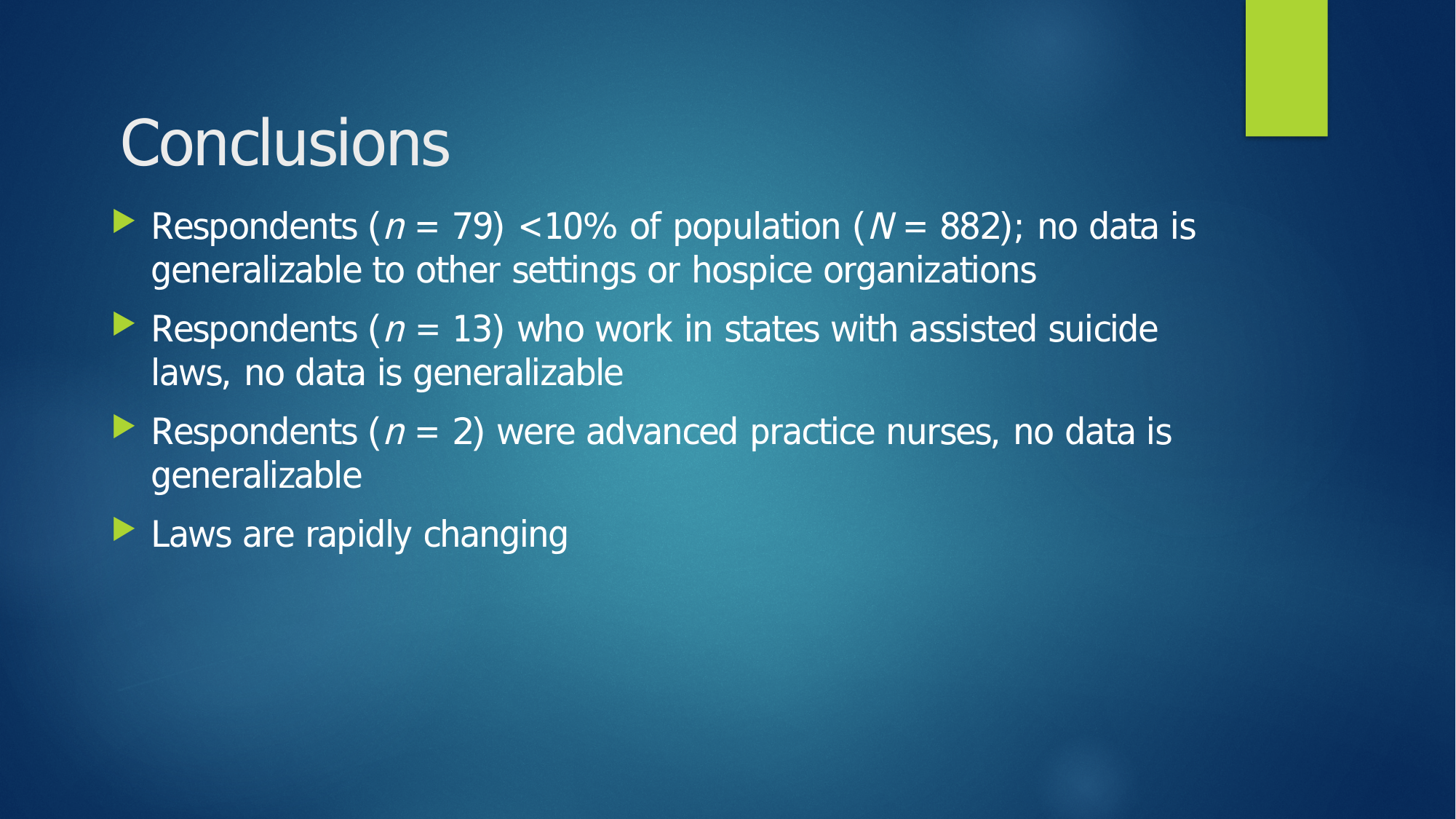

# Conclusions
Respondents (n = 79) <10% of population (N = 882); no data is generalizable to other settings or hospice organizations
Respondents (n = 13) who work in states with assisted suicide laws, no data is generalizable
Respondents (n = 2) were advanced practice nurses, no data is generalizable
Laws are rapidly changing